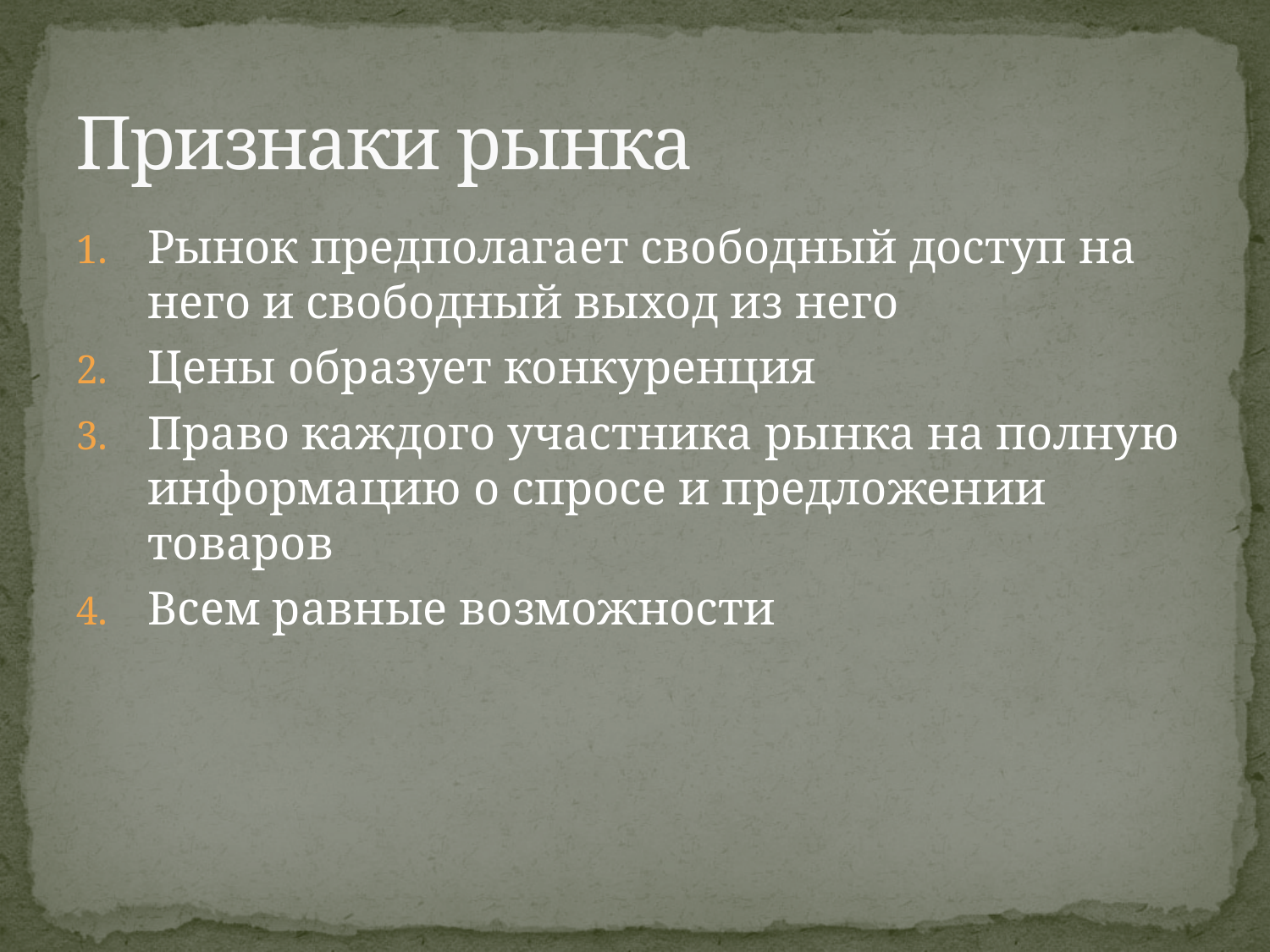

# Признаки рынка
Рынок предполагает свободный доступ на него и свободный выход из него
Цены образует конкуренция
Право каждого участника рынка на полную информацию о спросе и предложении товаров
Всем равные возможности